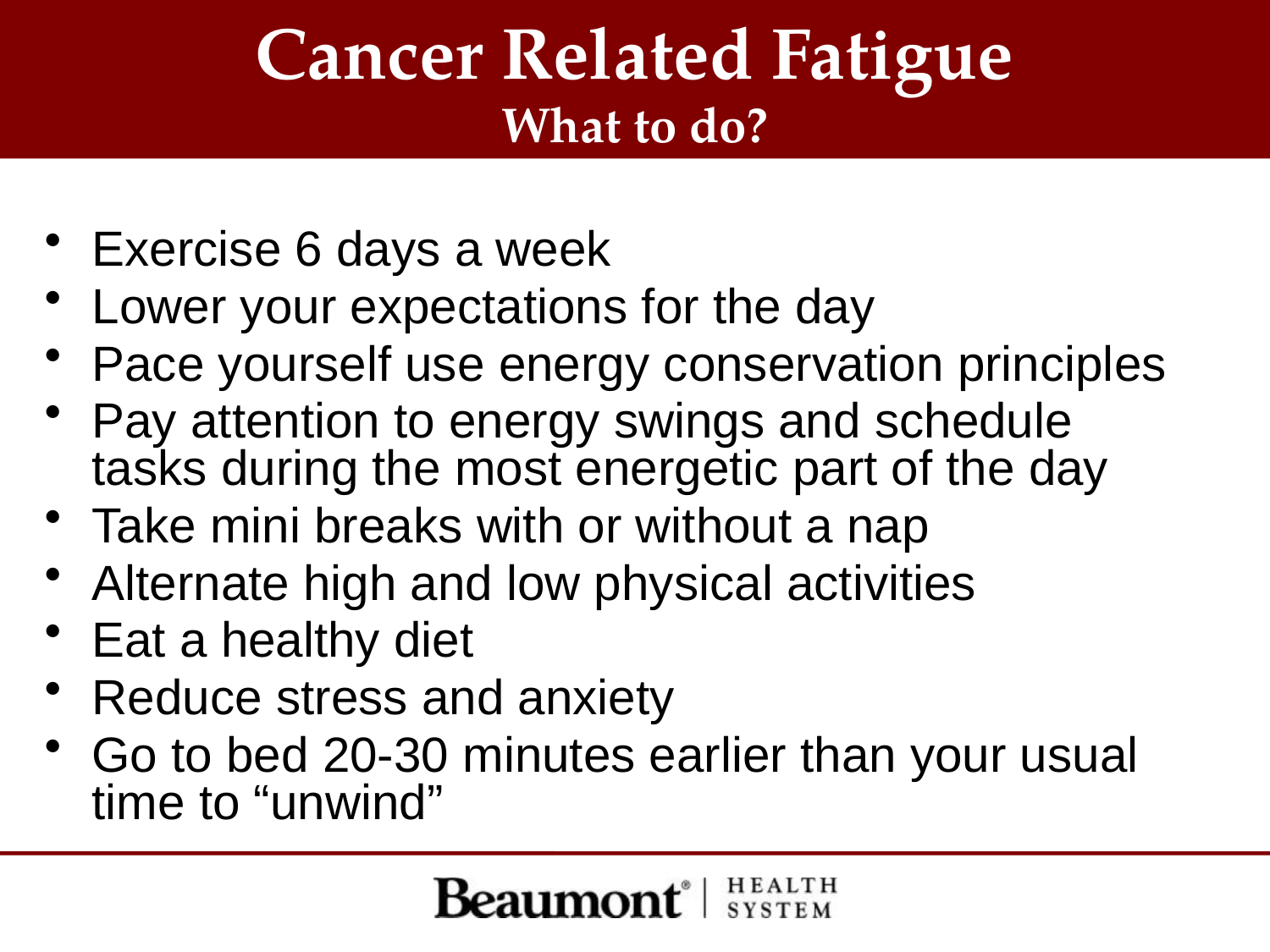

# Cancer Related Fatigue What to do?
Exercise 6 days a week
Lower your expectations for the day
Pace yourself use energy conservation principles
Pay attention to energy swings and schedule tasks during the most energetic part of the day
Take mini breaks with or without a nap
Alternate high and low physical activities
Eat a healthy diet
Reduce stress and anxiety
Go to bed 20-30 minutes earlier than your usual time to “unwind”